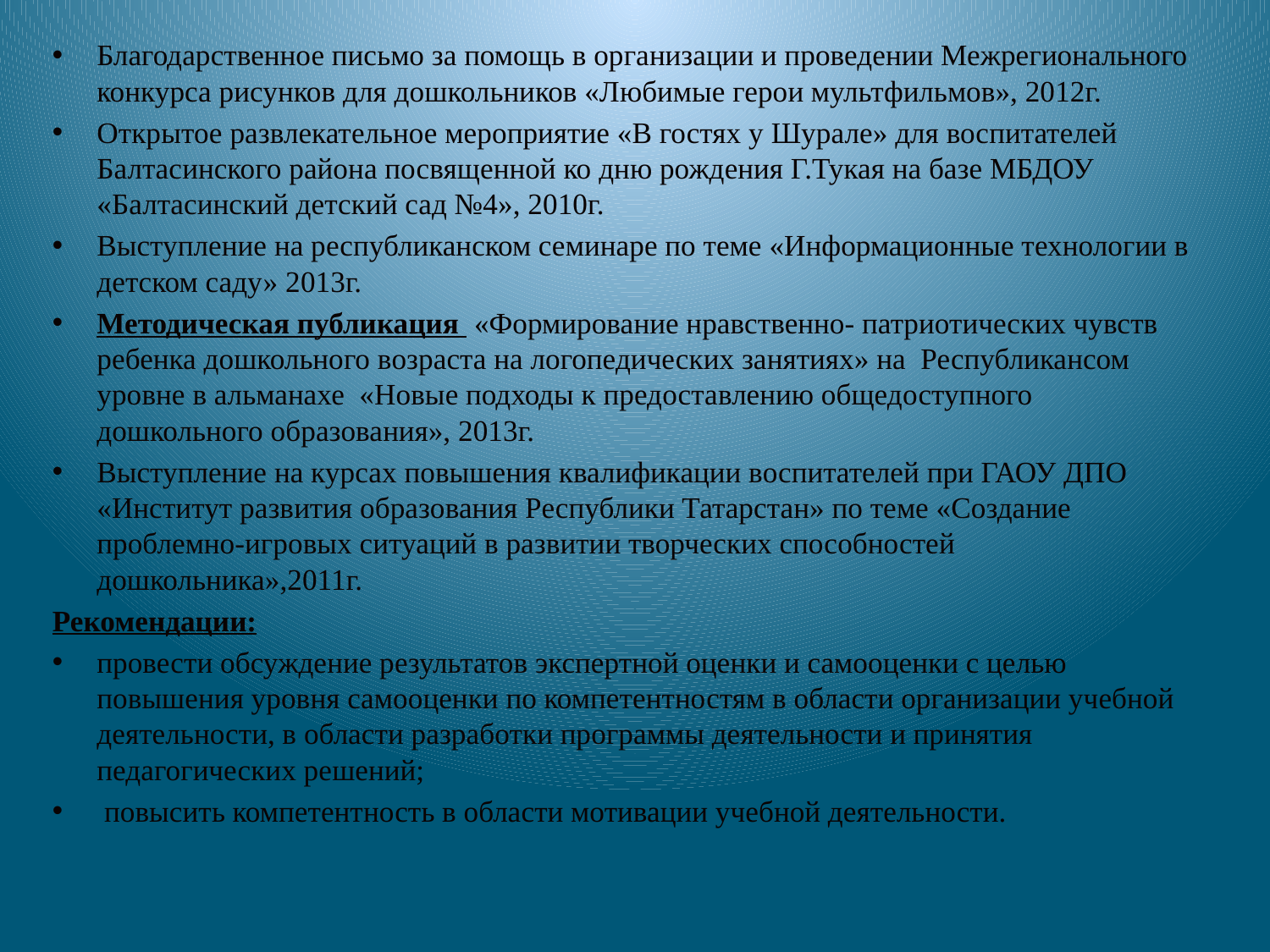

Благодарственное письмо за помощь в организации и проведении Межрегионального конкурса рисунков для дошкольников «Любимые герои мультфильмов», 2012г.
Открытое развлекательное мероприятие «В гостях у Шурале» для воспитателей Балтасинского района посвященной ко дню рождения Г.Тукая на базе МБДОУ «Балтасинский детский сад №4», 2010г.
Выступление на республиканском семинаре по теме «Информационные технологии в детском саду» 2013г.
Методическая публикация  «Формирование нравственно- патриотических чувств ребенка дошкольного возраста на логопедических занятиях» на  Республикансом уровне в альманахе  «Новые подходы к предоставлению общедоступного дошкольного образования», 2013г.
Выступление на курсах повышения квалификации воспитателей при ГАОУ ДПО «Институт развития образования Республики Татарстан» по теме «Создание проблемно-игровых ситуаций в развитии творческих способностей дошкольника»,2011г.
Рекомендации:
провести обсуждение результатов экспертной оценки и самооценки с целью повышения уровня самооценки по компетентностям в области организации учебной деятельности, в области разработки программы деятельности и принятия педагогических решений;
 повысить компетентность в области мотивации учебной деятельности.